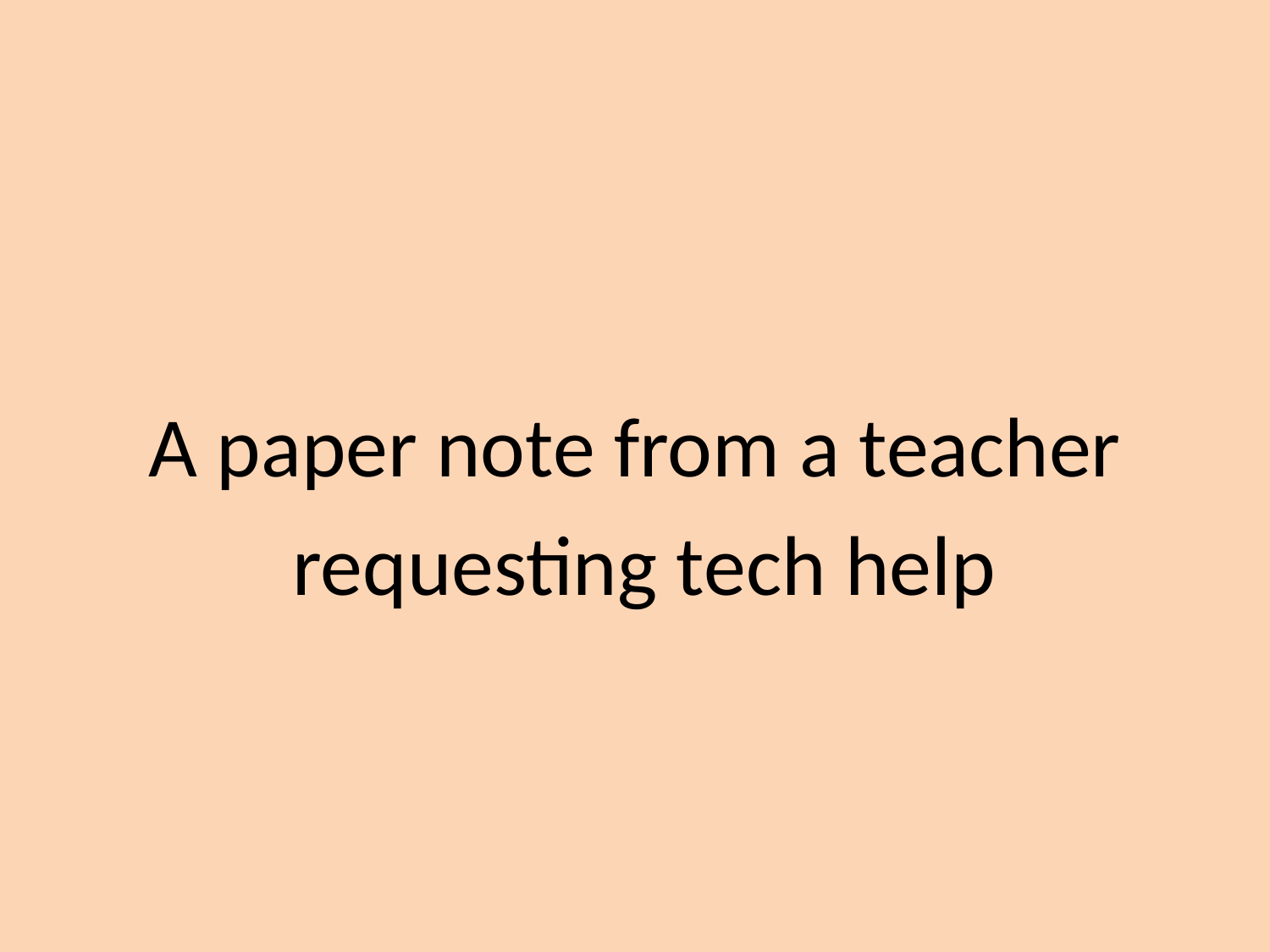

A paper note from a teacher
 requesting tech help